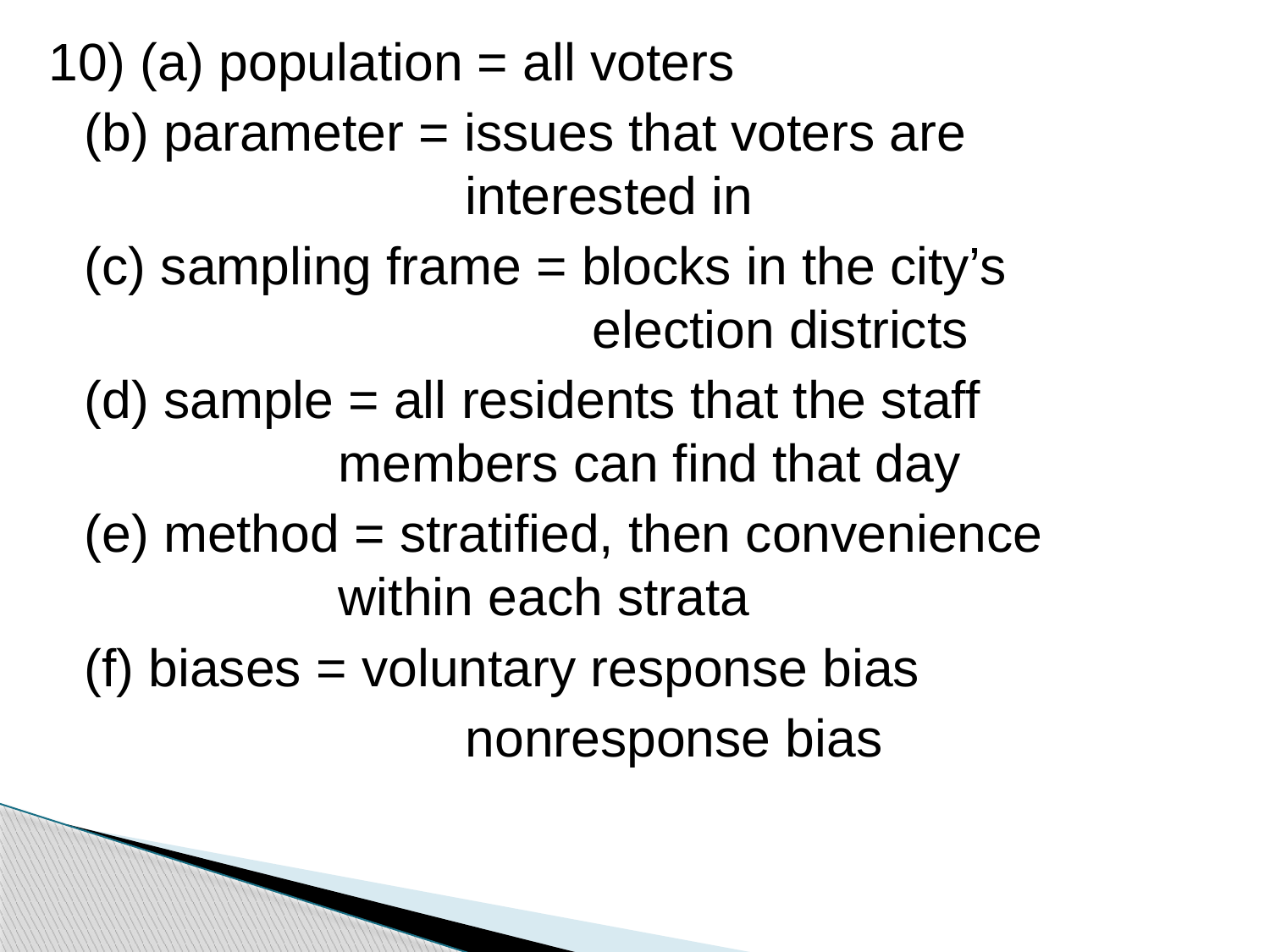

10) (a) population = all voters
	(b) parameter = issues that voters are 					interested in
	(c) sampling frame = blocks in the city’s 						election districts
	(d) sample = all residents that the staff 				members can find that day
	(e) method = stratified, then convenience 				within each strata
	(f) biases = voluntary response bias
				nonresponse bias